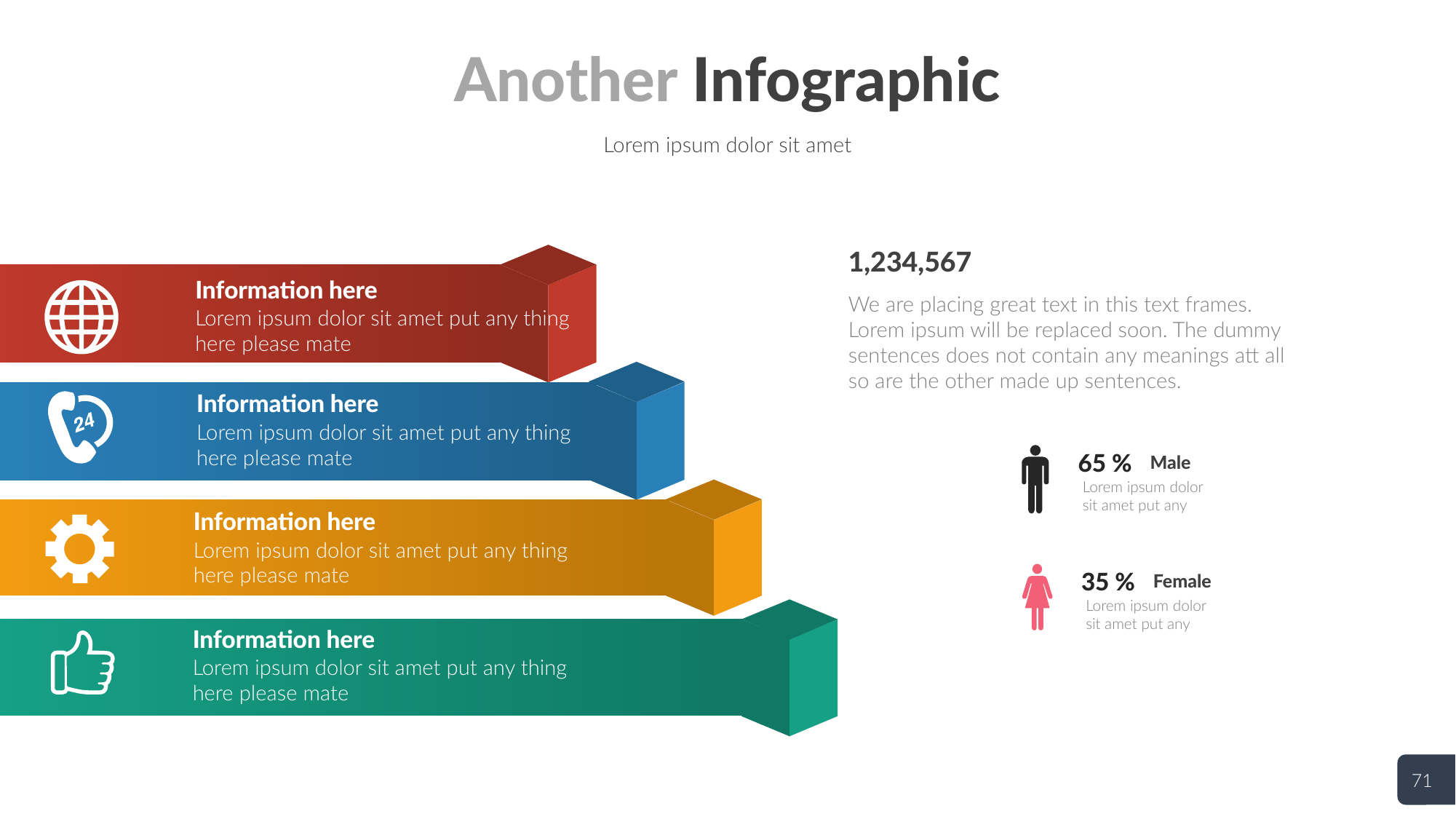

# Another Infographic
Lorem ipsum dolor sit amet
1,234,567

Information here

We are placing great text in this text frames. Lorem ipsum will be replaced soon. The dummy sentences does not contain any meanings att all so are the other made up sentences.
Lorem ipsum dolor sit amet put any thing here please mate

Information here

Lorem ipsum dolor sit amet put any thing here please mate
65 %
Male
Lorem ipsum dolor sit amet put any

Information here

Lorem ipsum dolor sit amet put any thing here please mate
35 %
Female
Lorem ipsum dolor sit amet put any

Information here

Lorem ipsum dolor sit amet put any thing here please mate

71